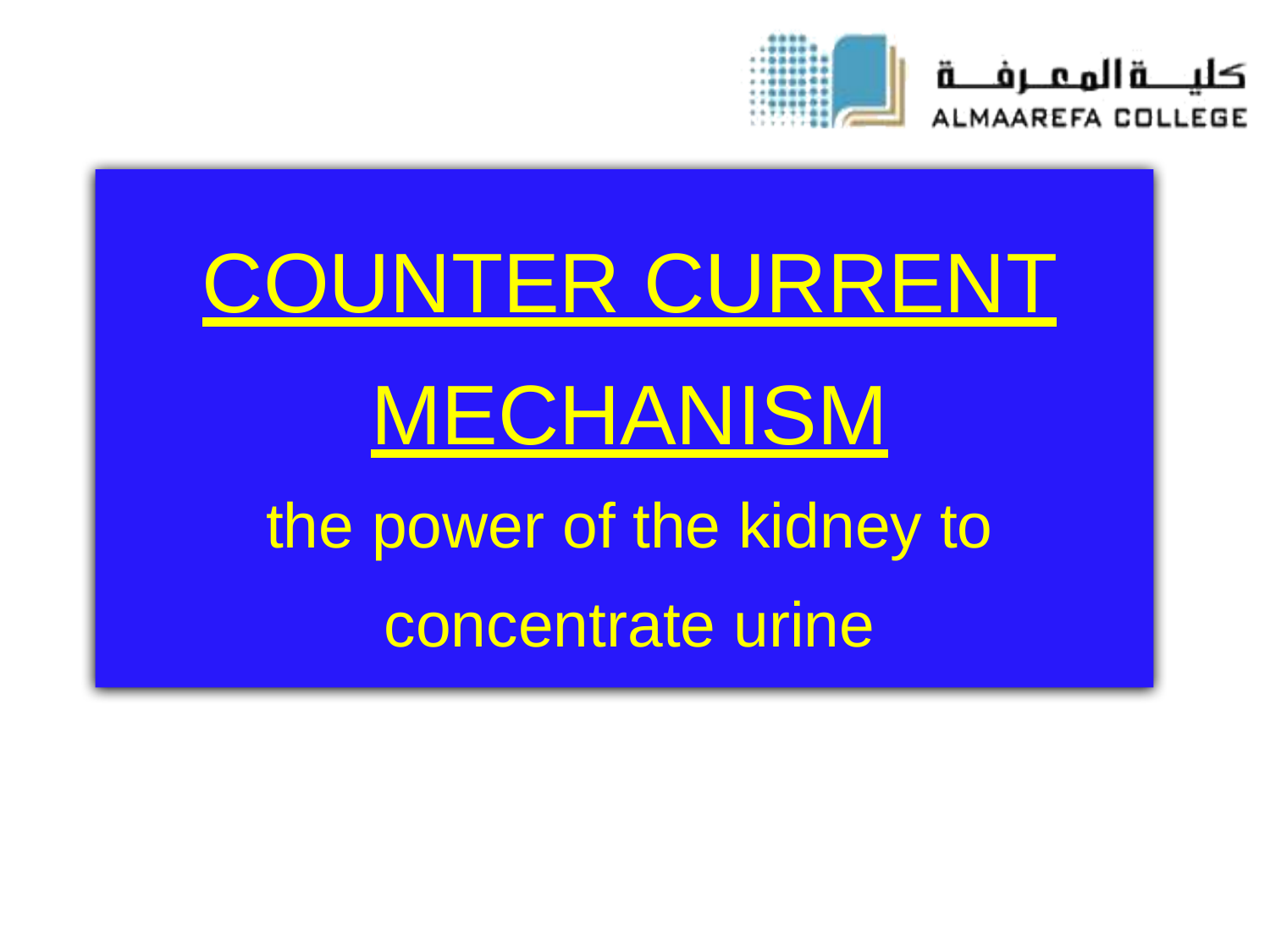

# COUNTER CURRENT MECHANISM the power of the kidney to concentrate urine